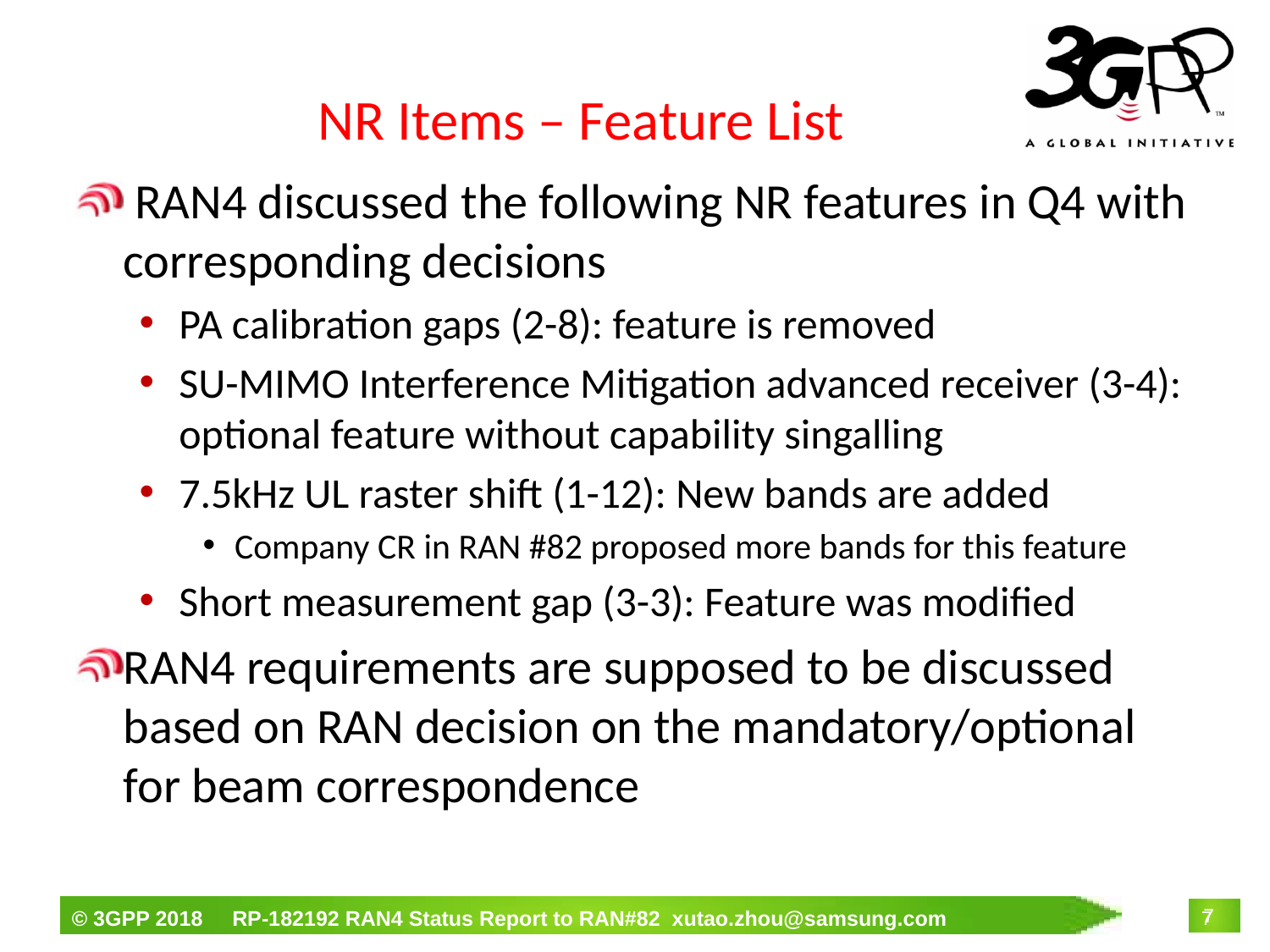

# NR Items – Feature List
 RAN4 discussed the following NR features in Q4 with corresponding decisions
PA calibration gaps (2-8): feature is removed
SU-MIMO Interference Mitigation advanced receiver (3-4): optional feature without capability singalling
7.5kHz UL raster shift (1-12): New bands are added
Company CR in RAN #82 proposed more bands for this feature
Short measurement gap (3-3): Feature was modified
RAN4 requirements are supposed to be discussed based on RAN decision on the mandatory/optional for beam correspondence

7